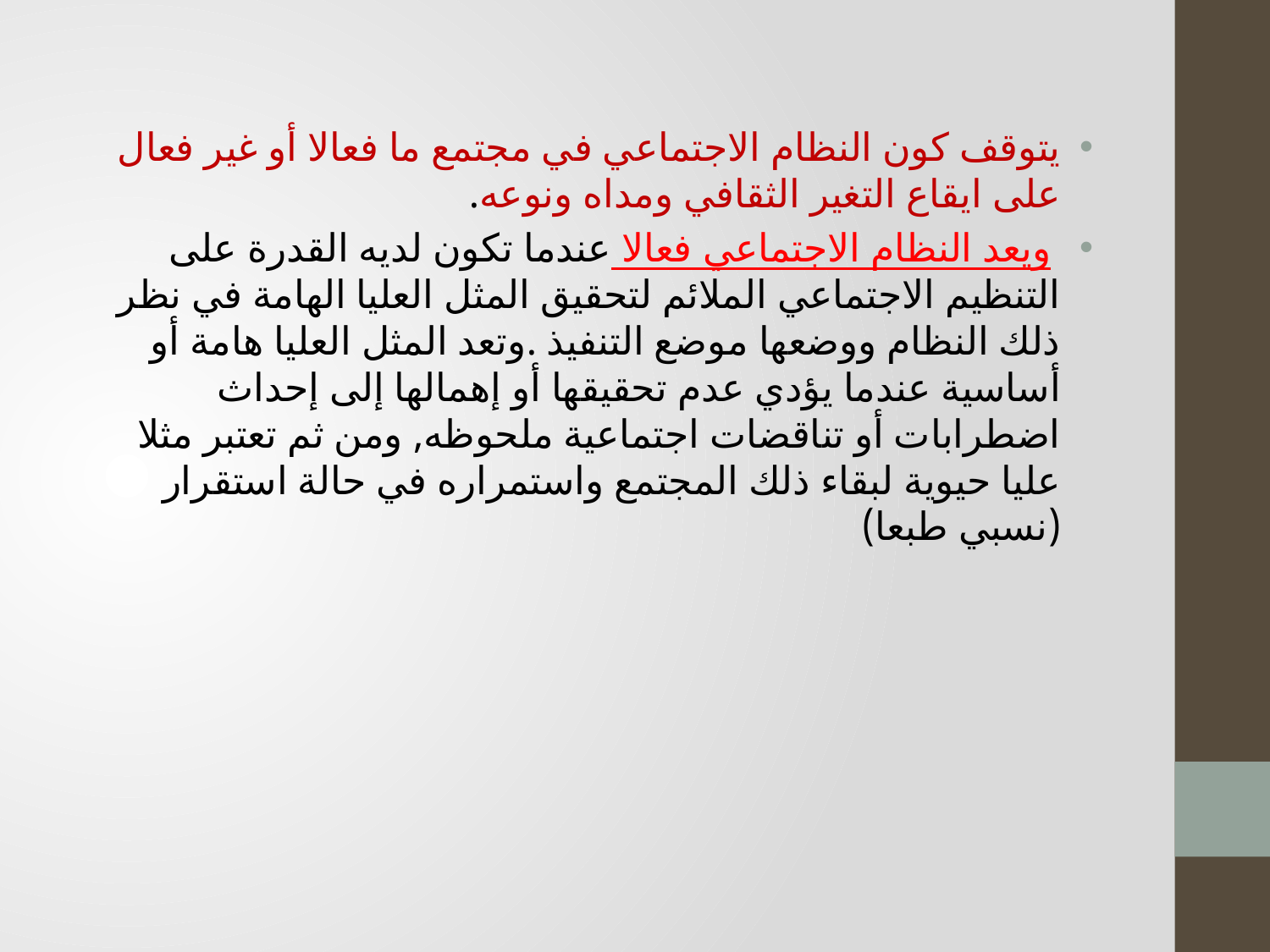

يتوقف كون النظام الاجتماعي في مجتمع ما فعالا أو غير فعال على ايقاع التغير الثقافي ومداه ونوعه.
 ويعد النظام الاجتماعي فعالا عندما تكون لديه القدرة على التنظيم الاجتماعي الملائم لتحقيق المثل العليا الهامة في نظر ذلك النظام ووضعها موضع التنفيذ .وتعد المثل العليا هامة أو أساسية عندما يؤدي عدم تحقيقها أو إهمالها إلى إحداث اضطرابات أو تناقضات اجتماعية ملحوظه, ومن ثم تعتبر مثلا عليا حيوية لبقاء ذلك المجتمع واستمراره في حالة استقرار (نسبي طبعا)